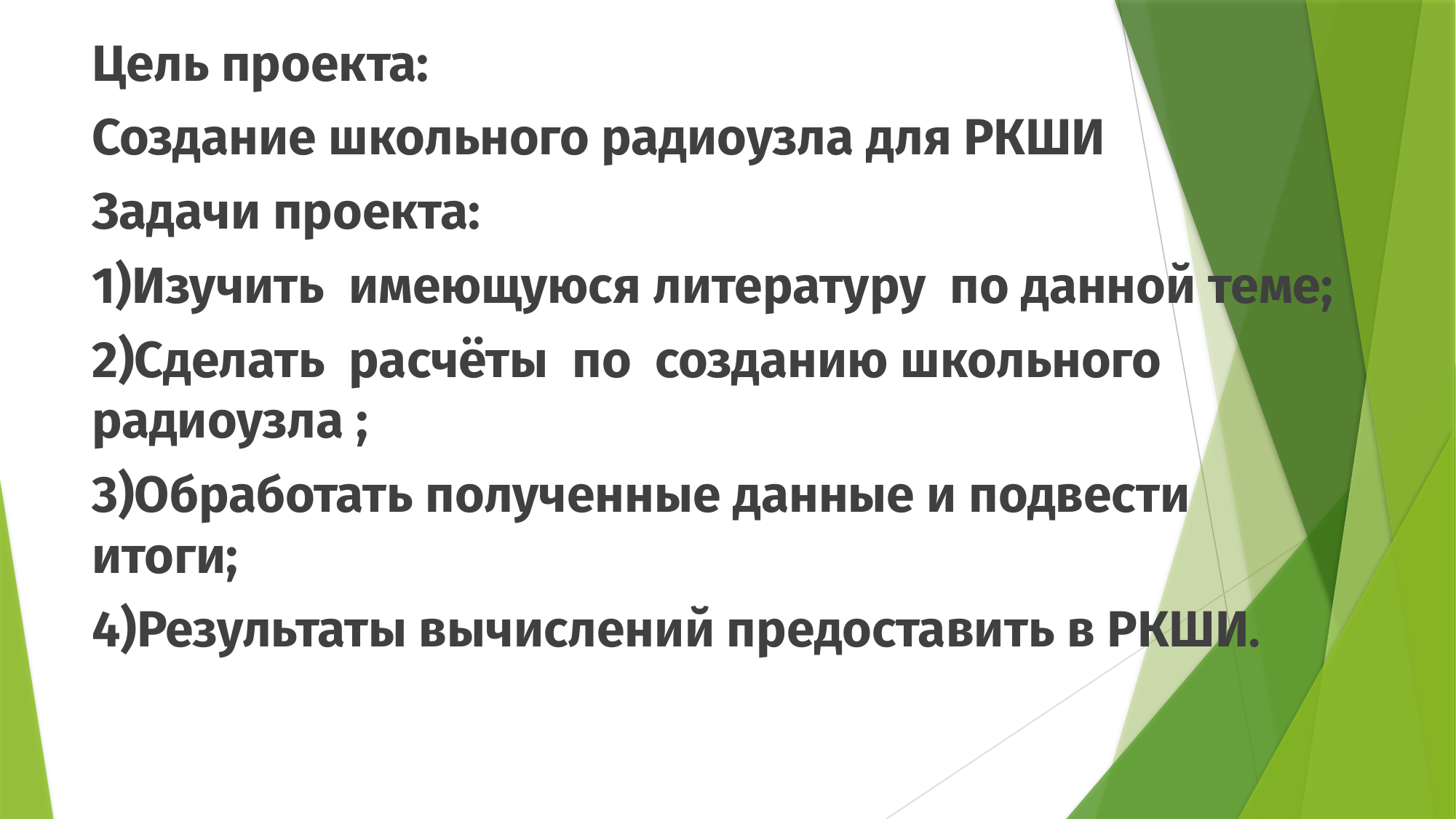

Цель проекта:
Создание школьного радиоузла для РКШИ
Задачи проекта:
1)Изучить  имеющуюся литературу  по данной теме;
2)Сделать  расчёты  по  созданию школьного радиоузла ;
3)Обработать полученные данные и подвести итоги;
4)Результаты вычислений предоставить в РКШИ.